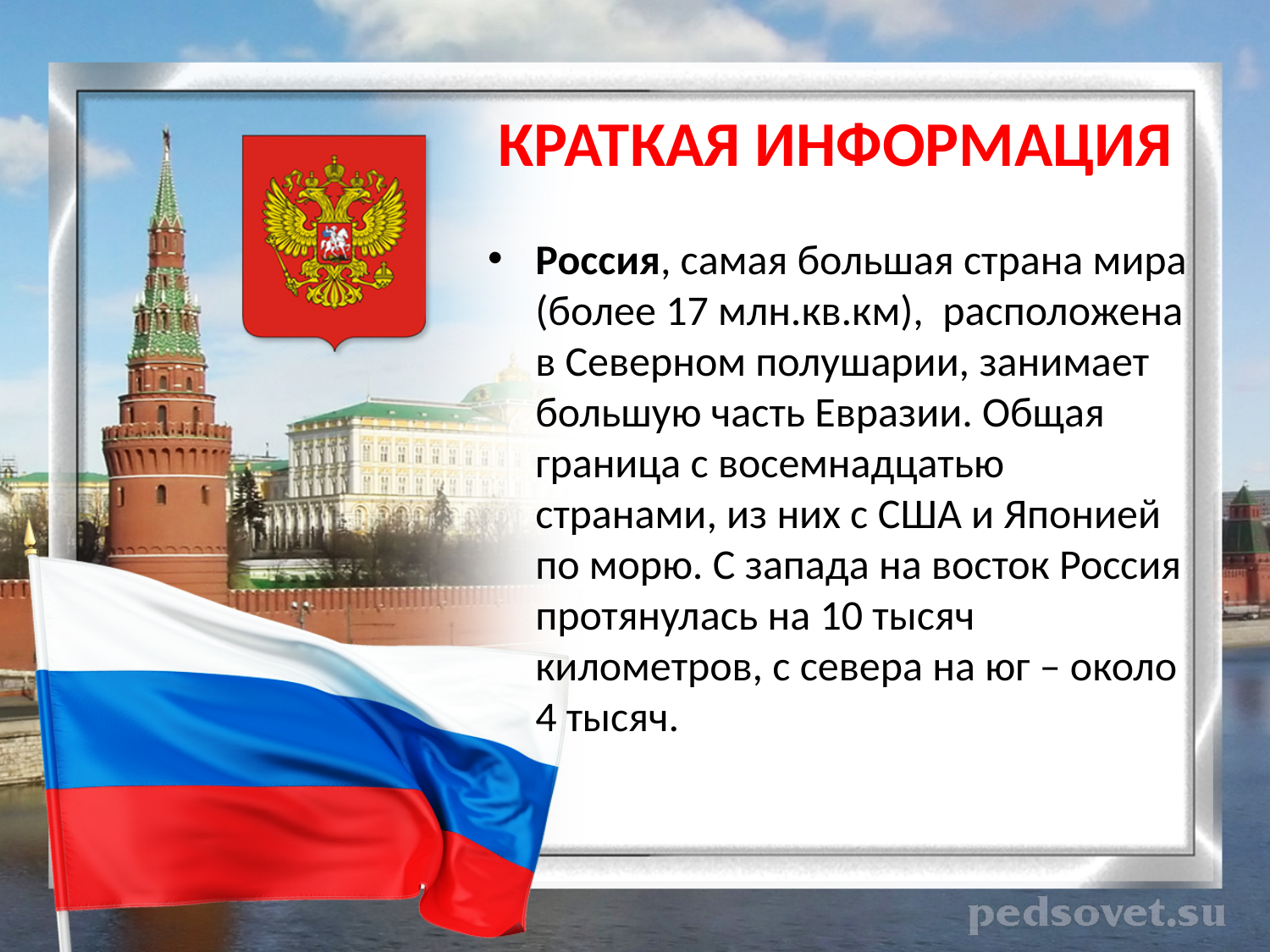

# КРАТКАЯ ИНФОРМАЦИЯ
Россия, самая большая страна мира (более 17 млн.кв.км),  расположена в Северном полушарии, занимает большую часть Евразии. Общая граница с восемнадцатью странами, из них с США и Японией по морю. С запада на восток Россия протянулась на 10 тысяч километров, с севера на юг – около 4 тысяч.